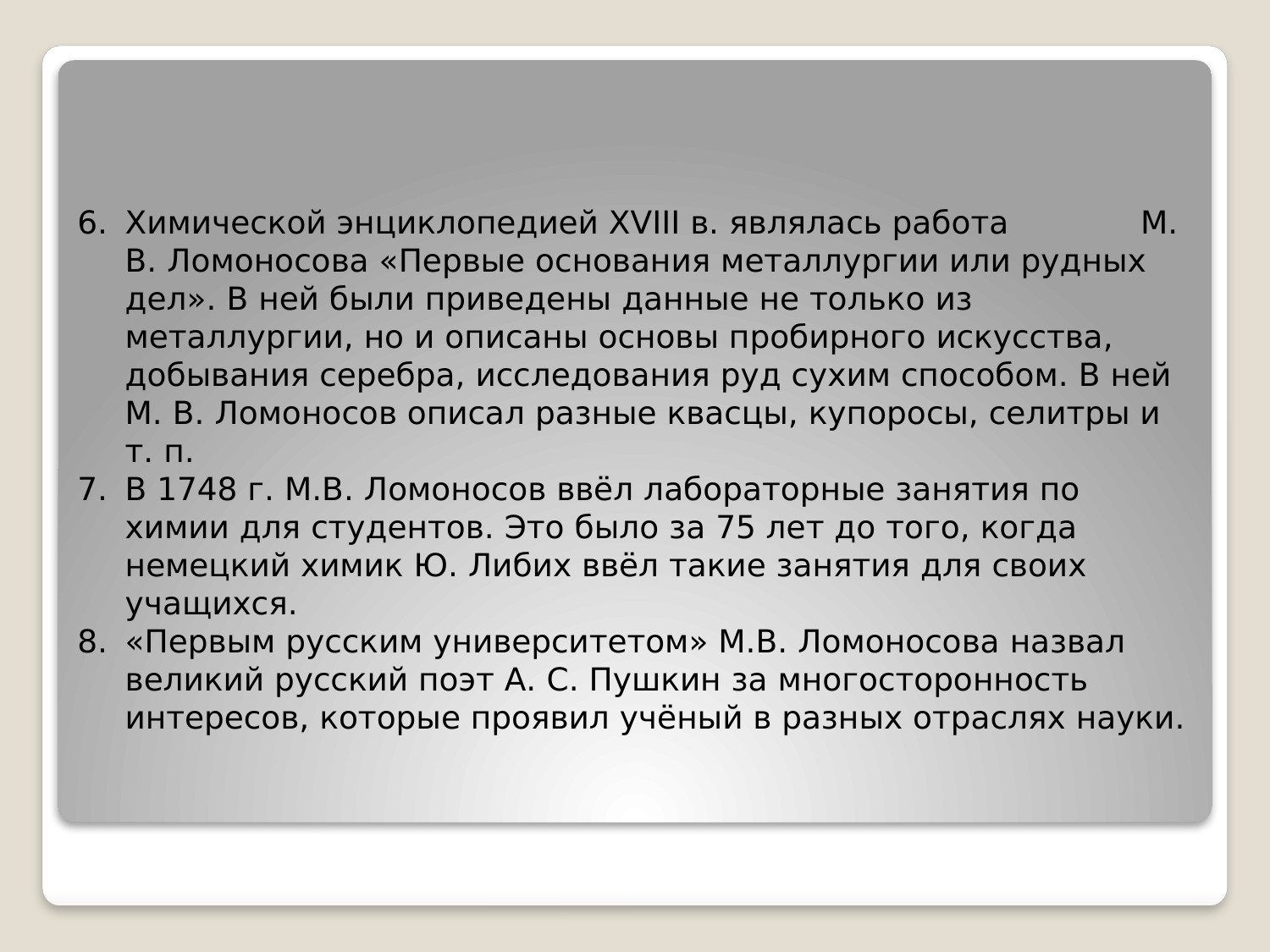

Химической энциклопедией XVIII в. являлась работа             М. В. Ломоносова «Первые основания металлургии или рудных дел». В ней были приведены данные не только из металлургии, но и описаны основы пробирного искусства, добывания серебра, исследования руд сухим способом. В ней М. В. Ломоносов описал разные квасцы, купоросы, селитры и т. п.
В 1748 г. М.В. Ломоносов ввёл лабораторные занятия по химии для студентов. Это было за 75 лет до того, когда немецкий химик Ю. Либих ввёл такие занятия для своих учащихся.
«Первым русским университетом» М.В. Ломоносова назвал великий русский поэт А. С. Пушкин за многосторонность интересов, которые проявил учёный в разных отраслях науки.